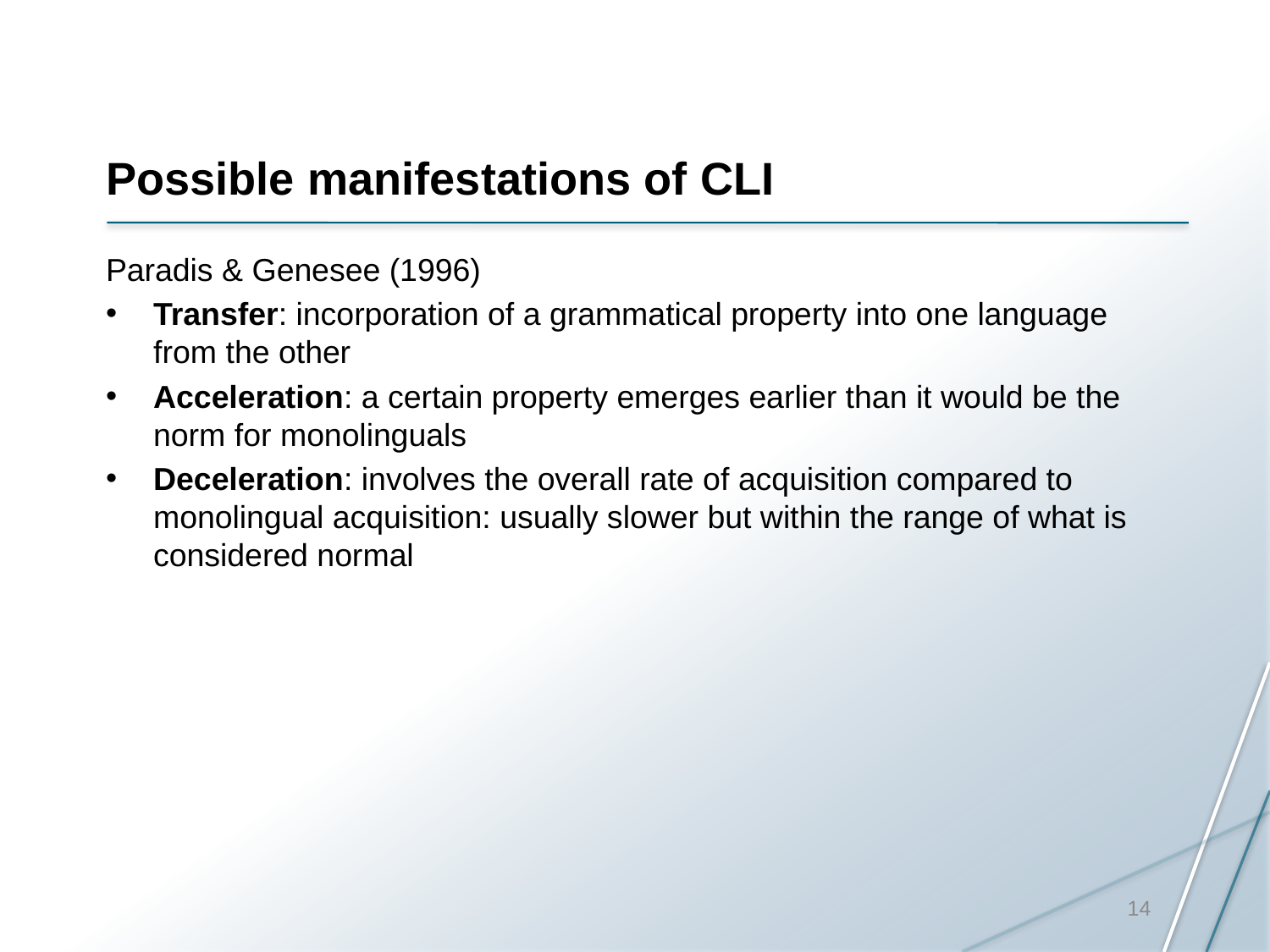

# Possible manifestations of CLI
Paradis & Genesee (1996)
Transfer: incorporation of a grammatical property into one language from the other
Acceleration: a certain property emerges earlier than it would be the norm for monolinguals
Deceleration: involves the overall rate of acquisition compared to monolingual acquisition: usually slower but within the range of what is considered normal

14